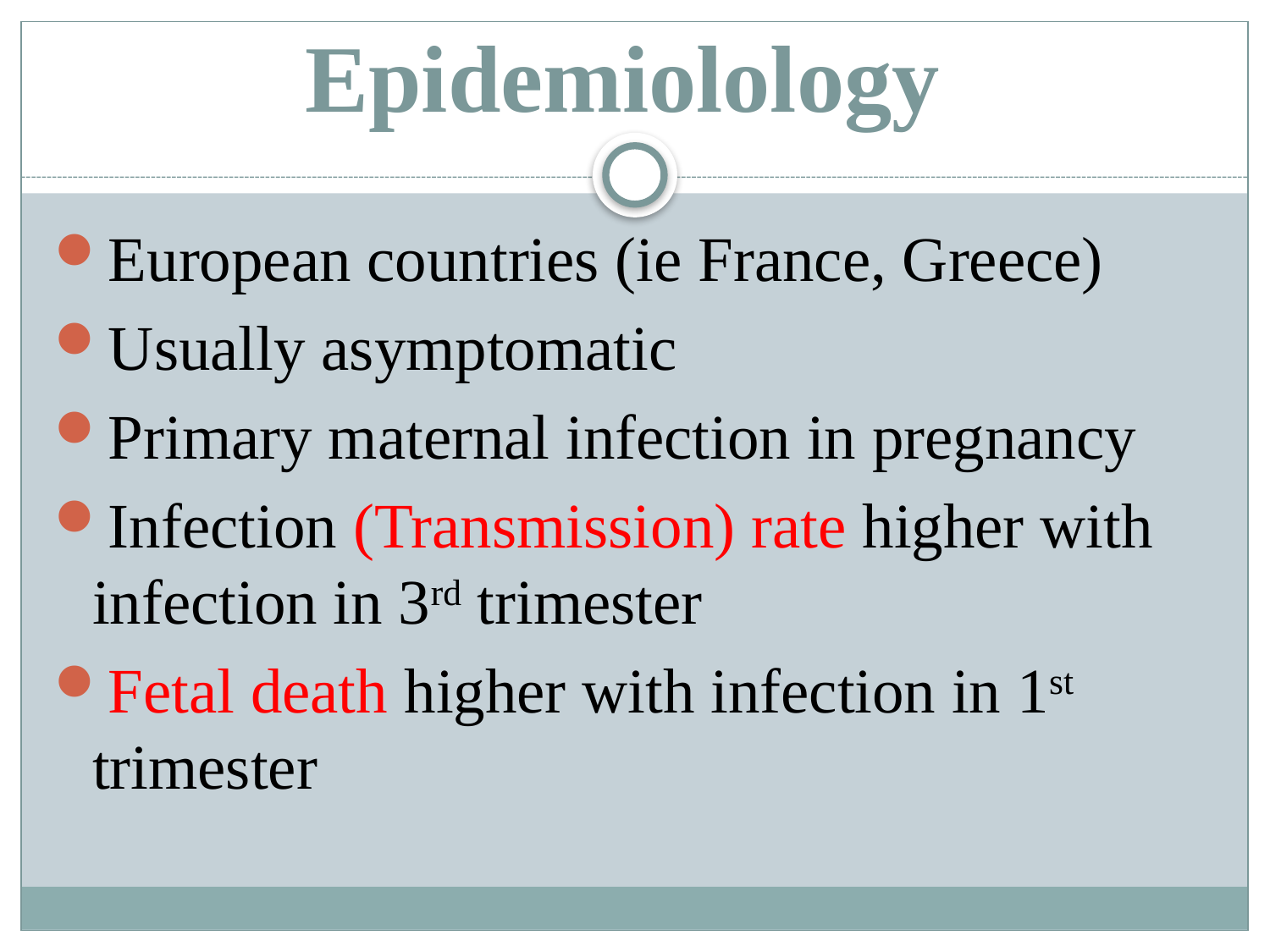

# Epidemiolology
European countries (ie France, Greece)
Usually asymptomatic
Primary maternal infection in pregnancy
Infection (Transmission) rate higher with infection in 3rd trimester
Fetal death higher with infection in 1st trimester